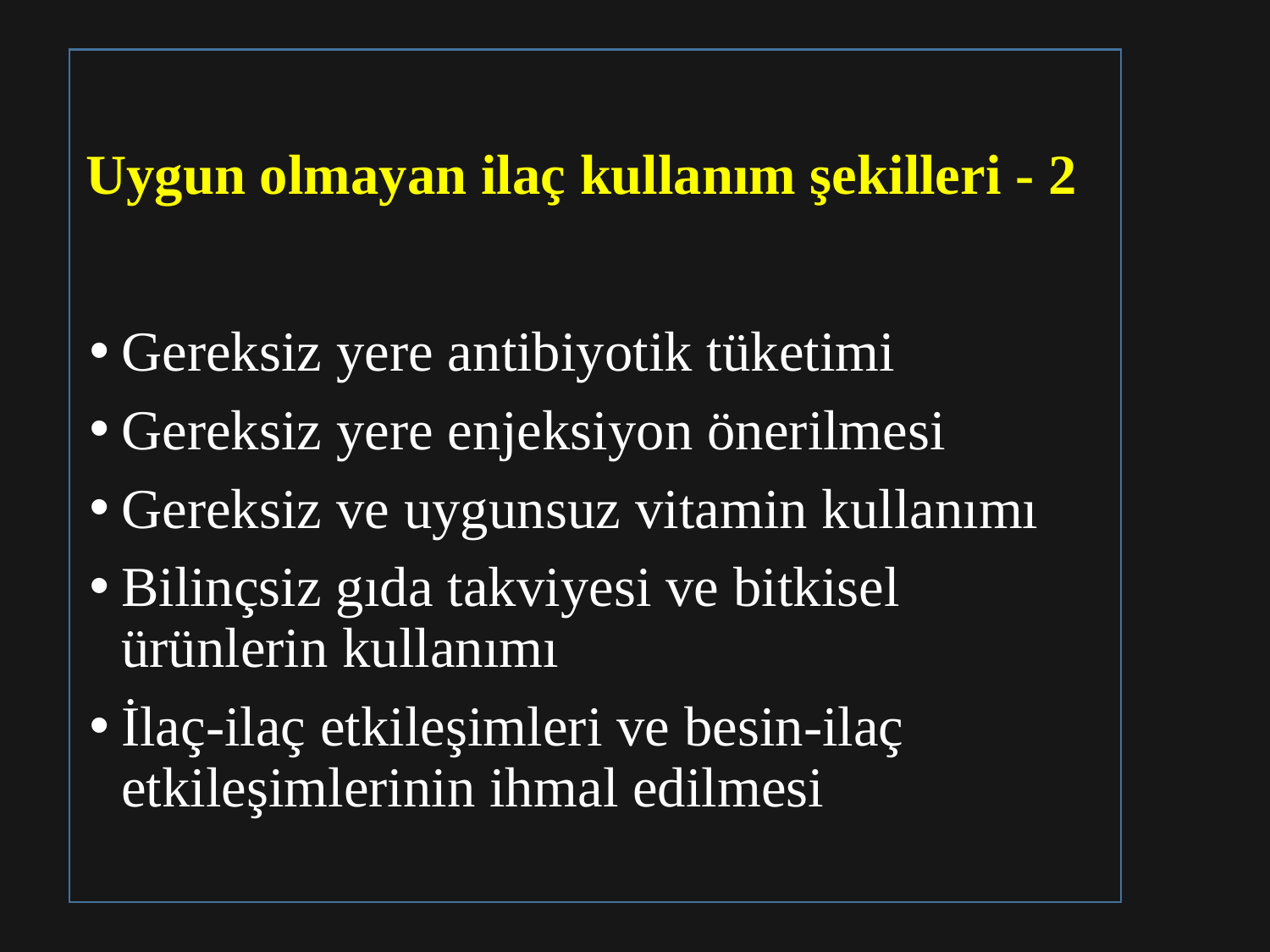

Uygun olmayan ilaç kullanım şekilleri - 2

Gereksiz yere antibiyotik tüketimi
Gereksiz yere enjeksiyon önerilmesi
Gereksiz ve uygunsuz vitamin kullanımı
Bilinçsiz gıda takviyesi ve bitkisel ürünlerin kullanımı
İlaç-ilaç etkileşimleri ve besin-ilaç etkileşimlerinin ihmal edilmesi